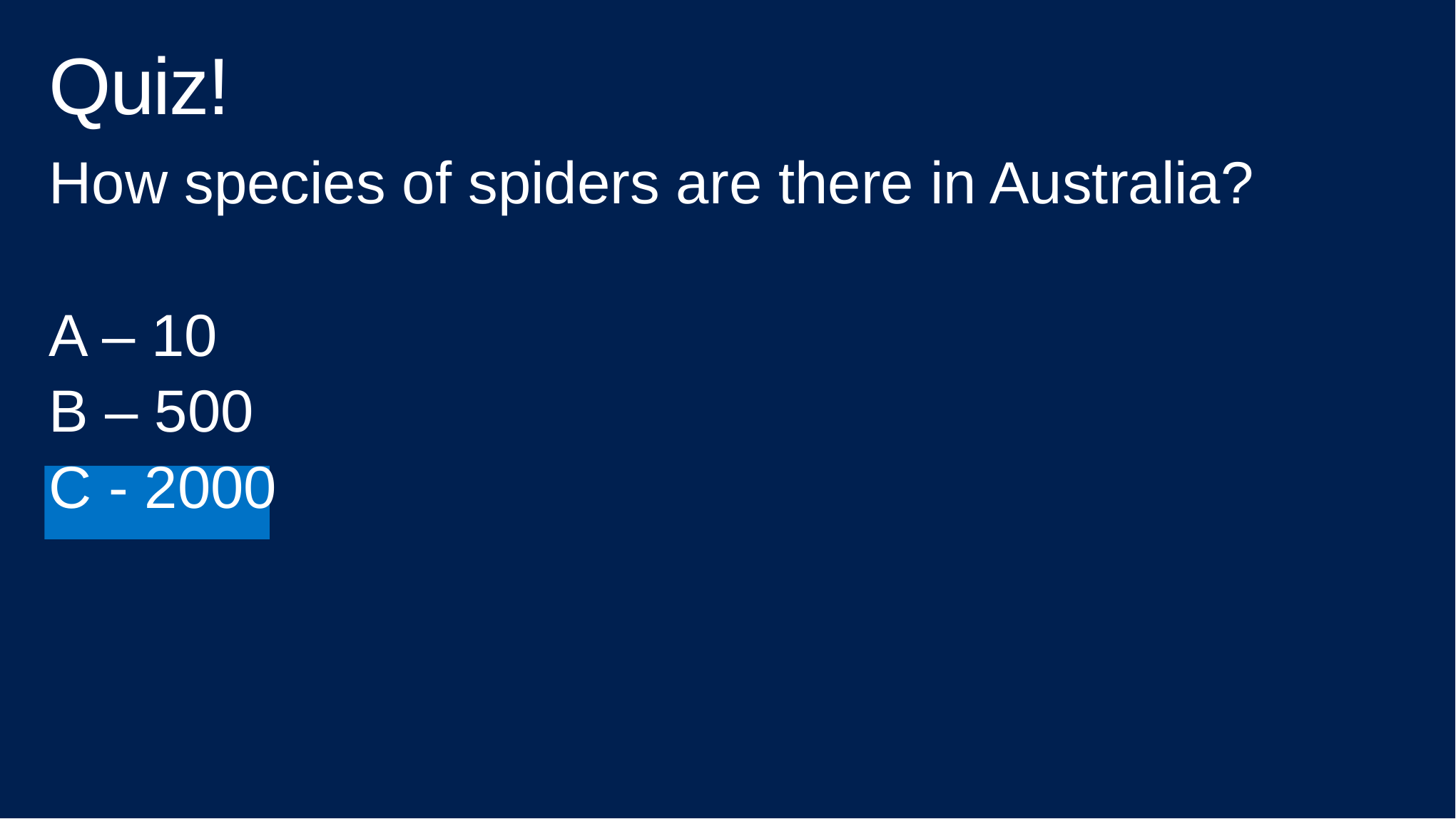

# Quiz!
How species of spiders are there in Australia?

A – 10
B – 500
C - 2000